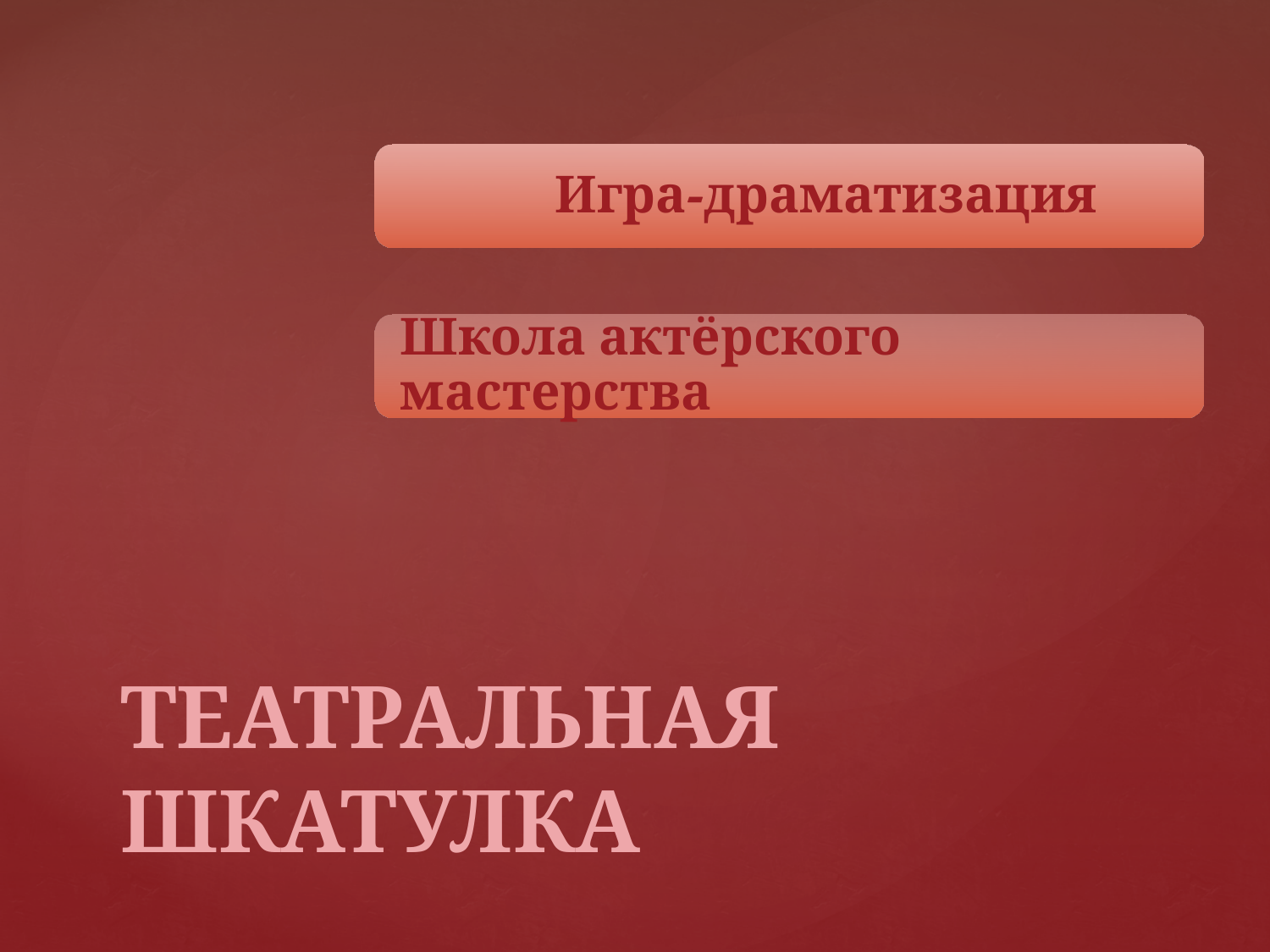

Игра-драматизация

Школа актёрского мастерства

# ТЕАТРАЛЬНАЯ ШКАТУЛКА